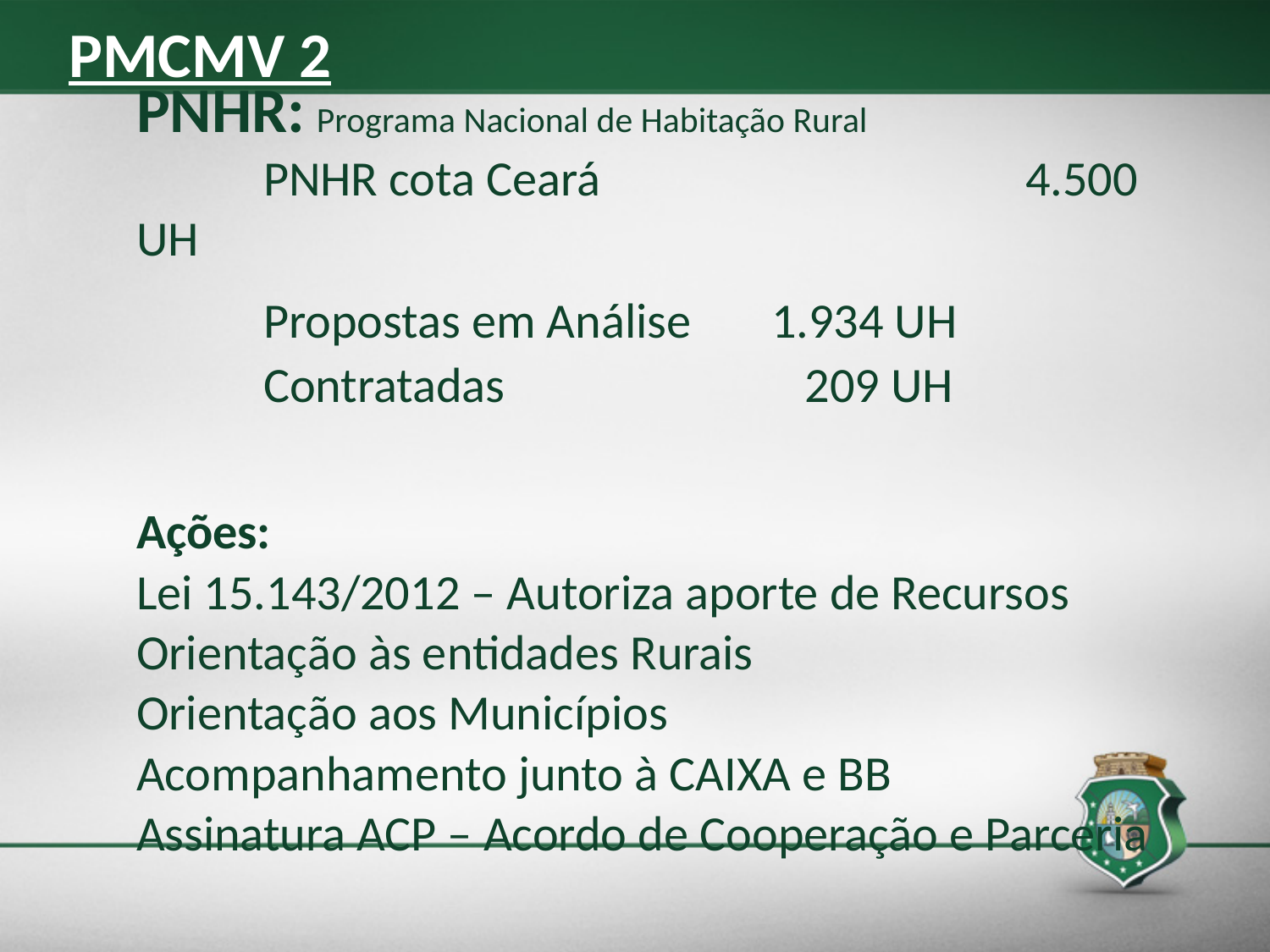

PMCMV 2
# PNHR: Programa Nacional de Habitação Rural PNHR cota Ceará	 			4.500 UH Propostas em Análise  	1.934 UH Contratadas                   	   209 UH Ações: Lei 15.143/2012 – Autoriza aporte de Recursos Orientação às entidades Rurais Orientação aos Municípios Acompanhamento junto à CAIXA e BB Assinatura ACP – Acordo de Cooperação e Parceria